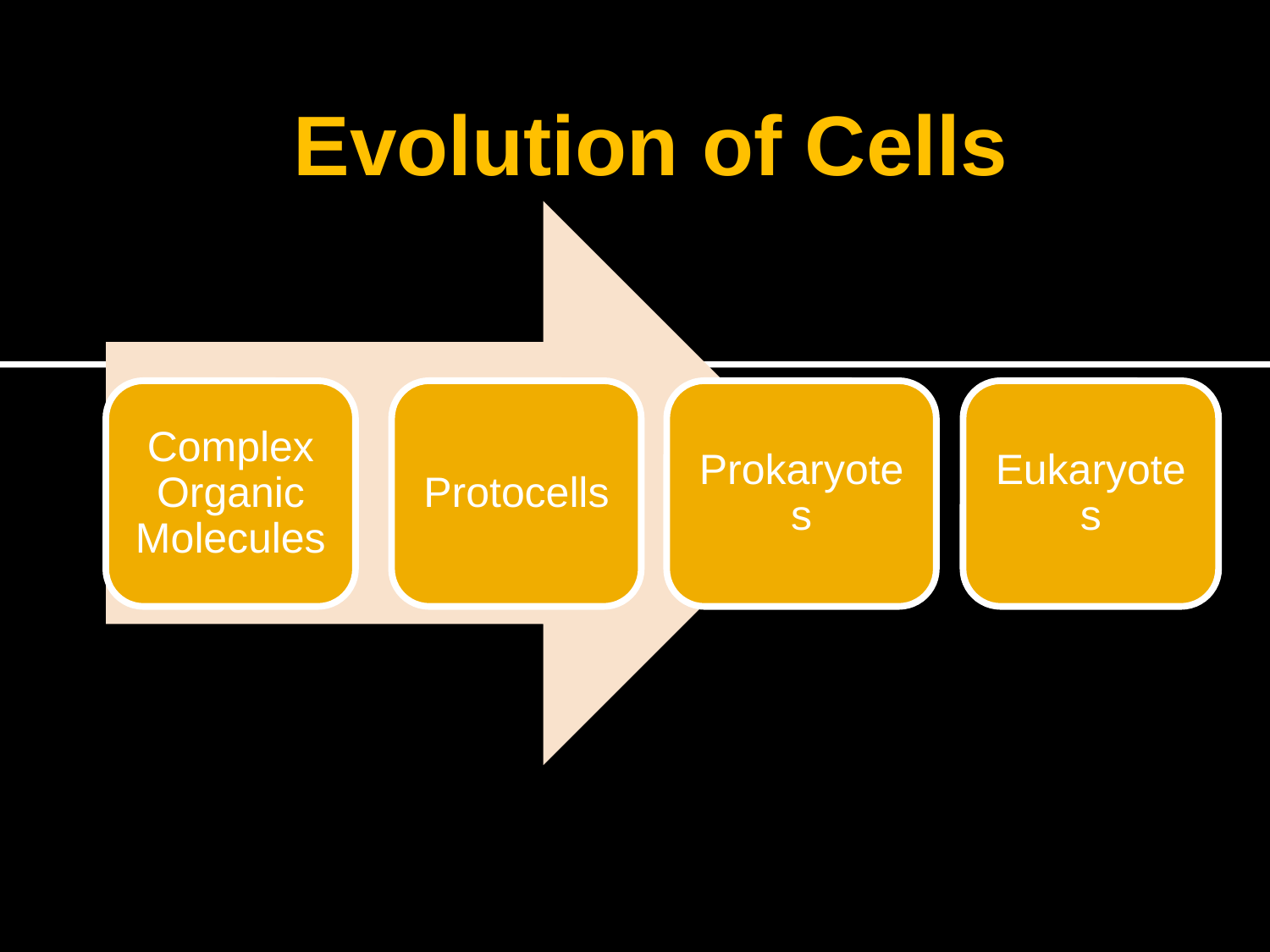

Evolution of Cells
Complex Organic Molecules
Protocells
Prokaryotes

Eukaryotes